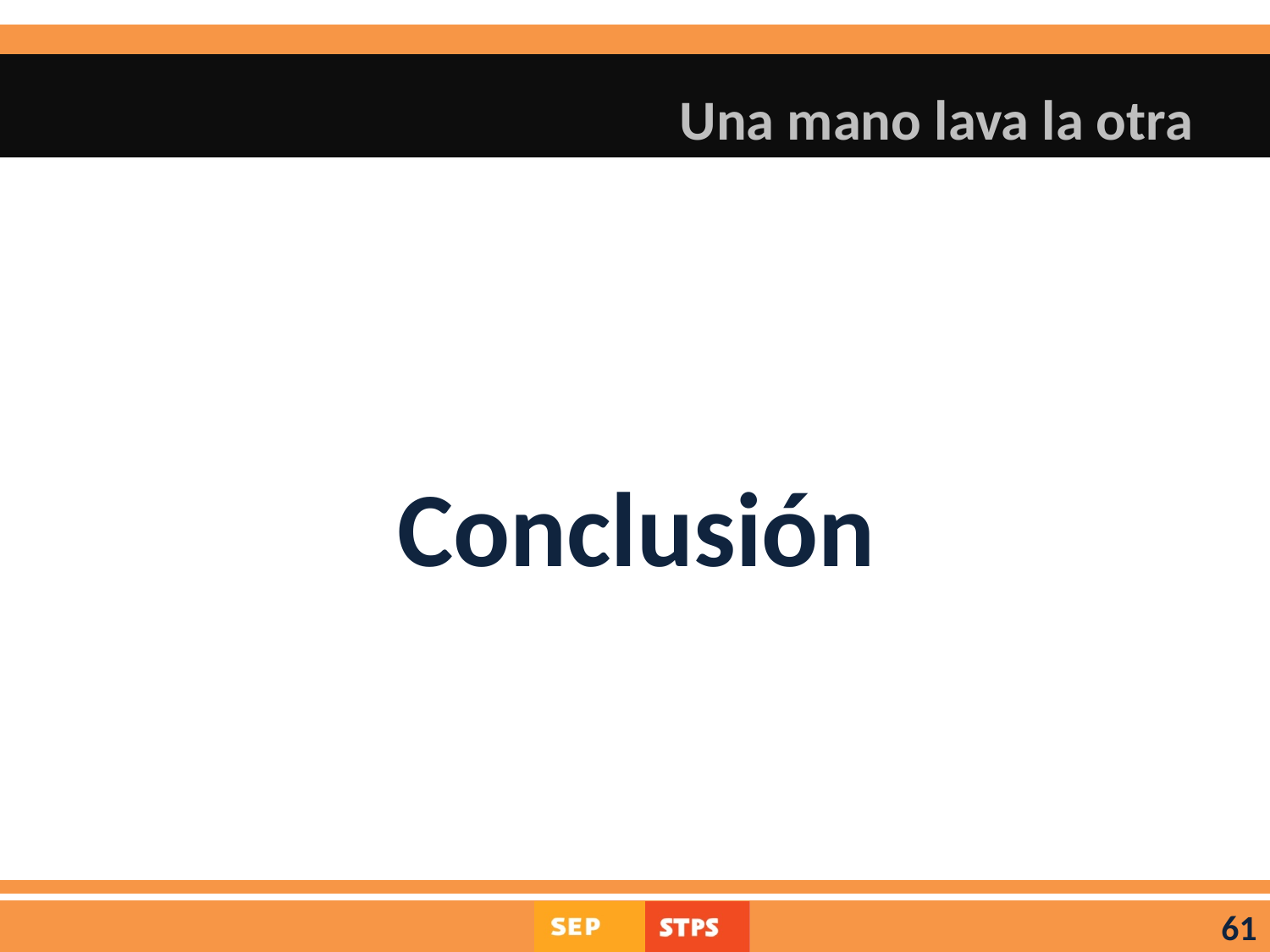

# Una mano lava la otra
Conclusión

61